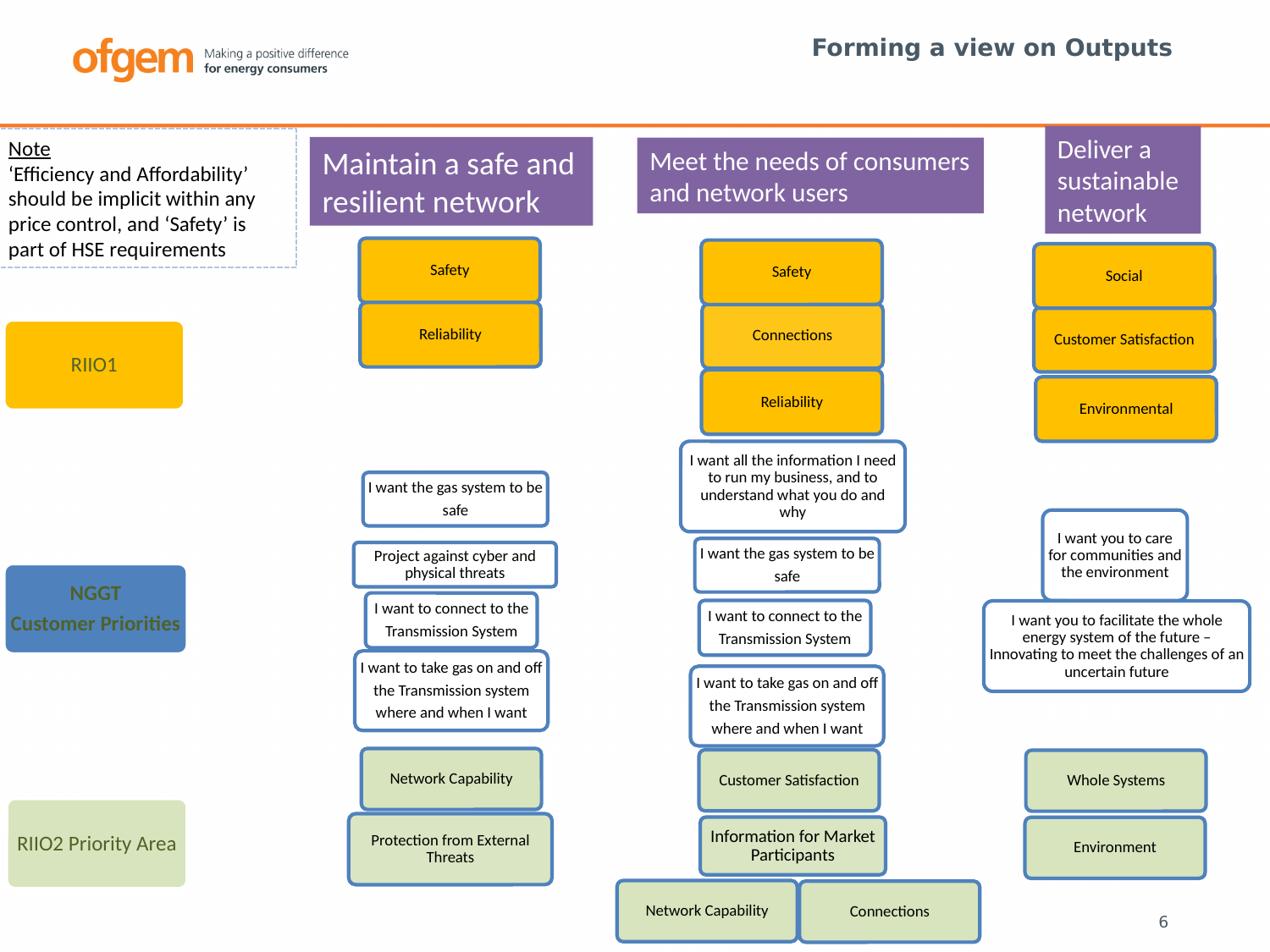

# Forming a view on Outputs
Deliver a sustainable network
Note
‘Efficiency and Affordability’ should be implicit within any price control, and ‘Safety’ is part of HSE requirements
Maintain a safe and resilient network
Meet the needs of consumers and network users

Safety

Safety

Social

Reliability

Connections

Customer Satisfaction

RIIO1

Reliability

Environmental

I want all the information I need to run my business, and to understand what you do and why

I want the gas system to be
safe

I want you to care for communities and the environment

I want the gas system to be
safe

Project against cyber and physical threats

NGGT
Customer Priorities

I want to connect to the
Transmission System

I want to connect to the
Transmission System

I want you to facilitate the whole energy system of the future – Innovating to meet the challenges of an uncertain future

I want to take gas on and off
the Transmission system
where and when I want

I want to take gas on and off
the Transmission system
where and when I want

Network Capability

Customer Satisfaction

Whole Systems

RIIO2 Priority Area

Protection from External Threats

Information for Market Participants

Environment

Network Capability

Connections

6